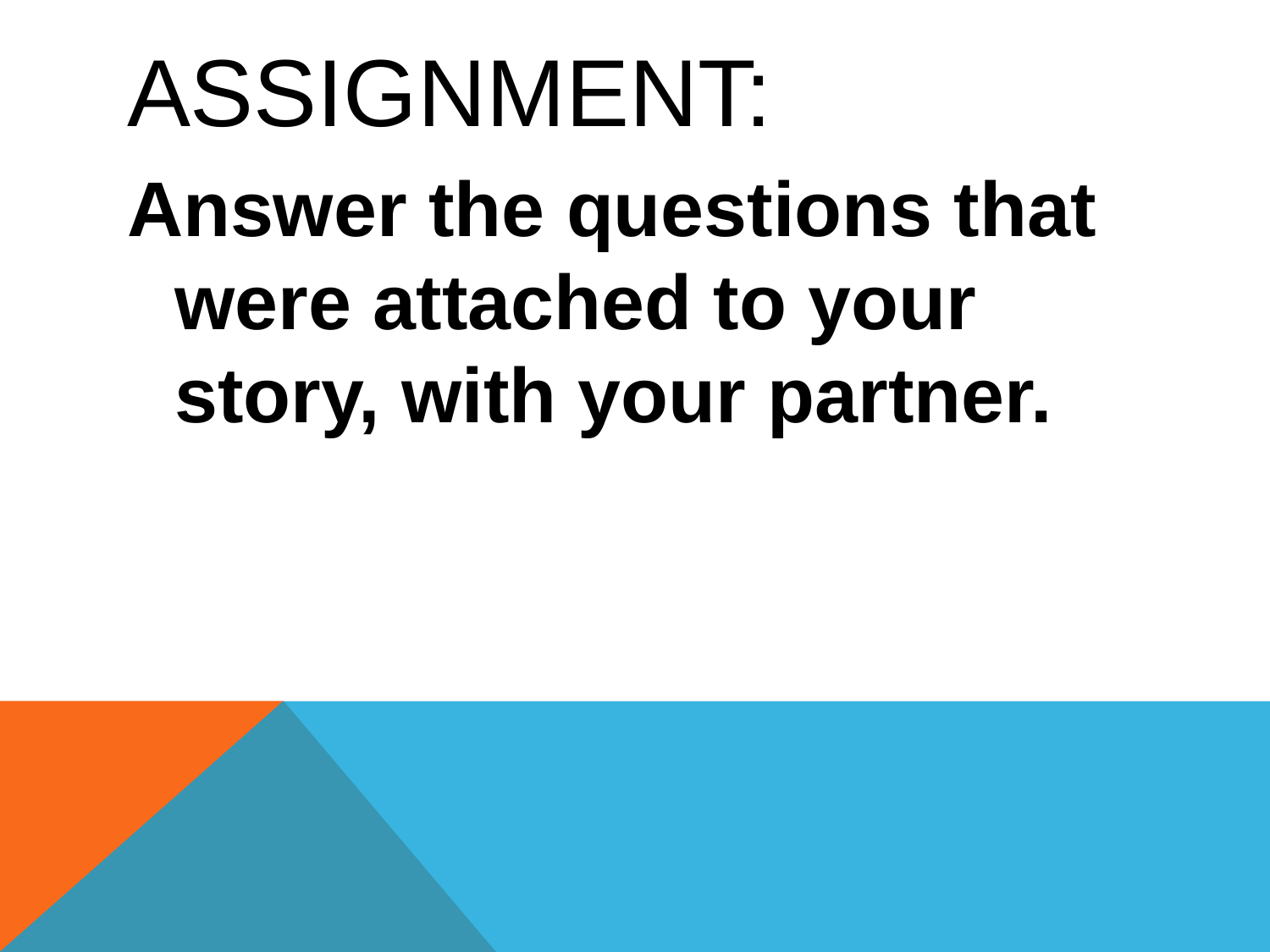

# Assignment:
Answer the questions that were attached to your story, with your partner.